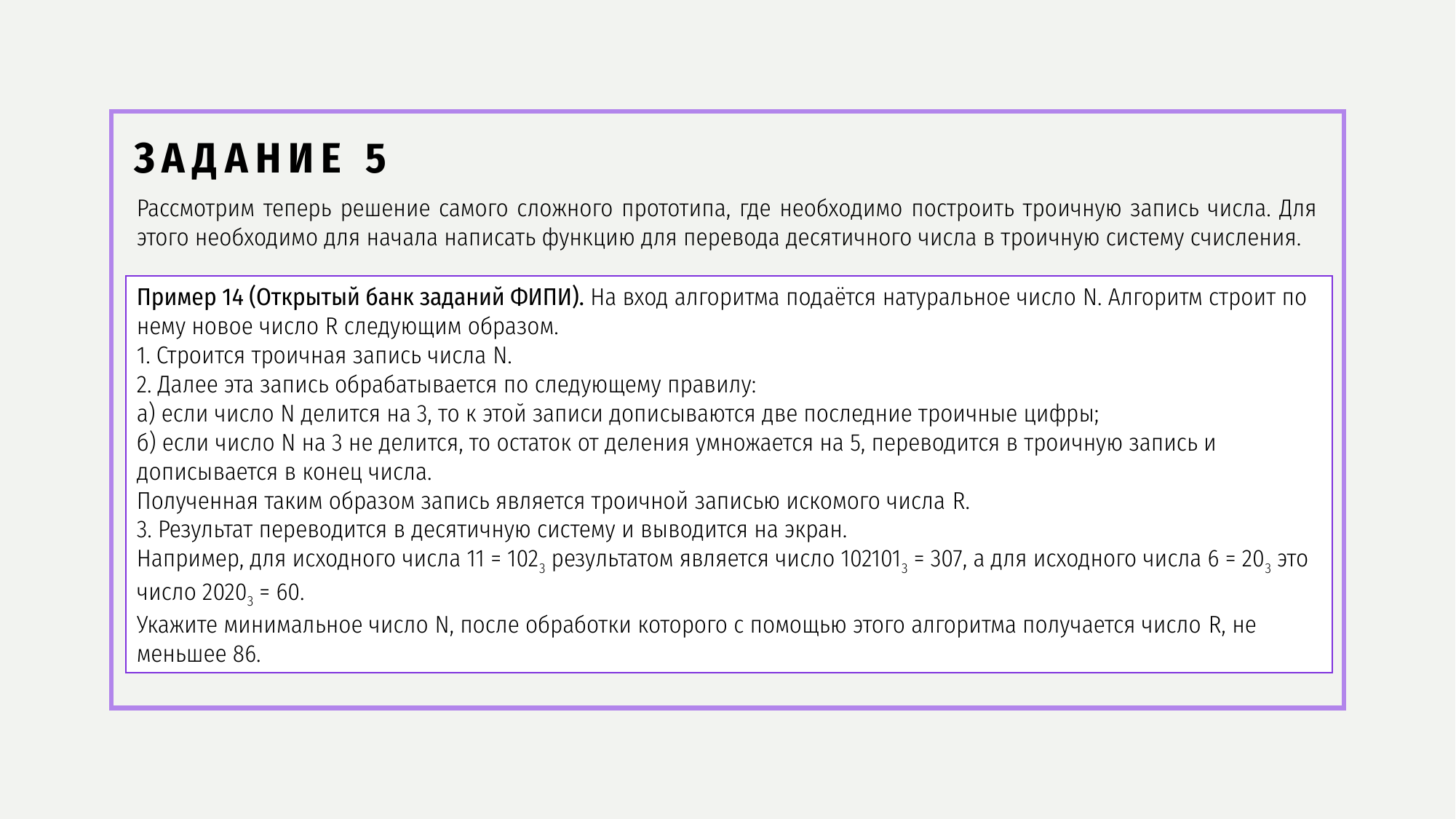

# Задание 5
Рассмотрим теперь решение самого сложного прототипа, где необходимо построить троичную запись числа. Для этого необходимо для начала написать функцию для перевода десятичного числа в троичную систему счисления.
Пример 14 (Открытый банк заданий ФИПИ). На вход алгоритма подаётся натуральное число N. Алгоритм строит по нему новое число R следующим образом.
1. Строится троичная запись числа N.
2. Далее эта запись обрабатывается по следующему правилу:
а) если число N делится на 3, то к этой записи дописываются две последние троичные цифры;
б) если число N на 3 не делится, то остаток от деления умножается на 5, переводится в троичную запись и дописывается в конец числа.
Полученная таким образом запись является троичной записью искомого числа R.
3. Результат переводится в десятичную систему и выводится на экран.
Например, для исходного числа 11 = 1023 результатом является число 1021013 = 307, а для исходного числа 6 = 203 это число 20203 = 60.
Укажите минимальное число N, после обработки которого с помощью этого алгоритма получается число R, не меньшее 86.
.